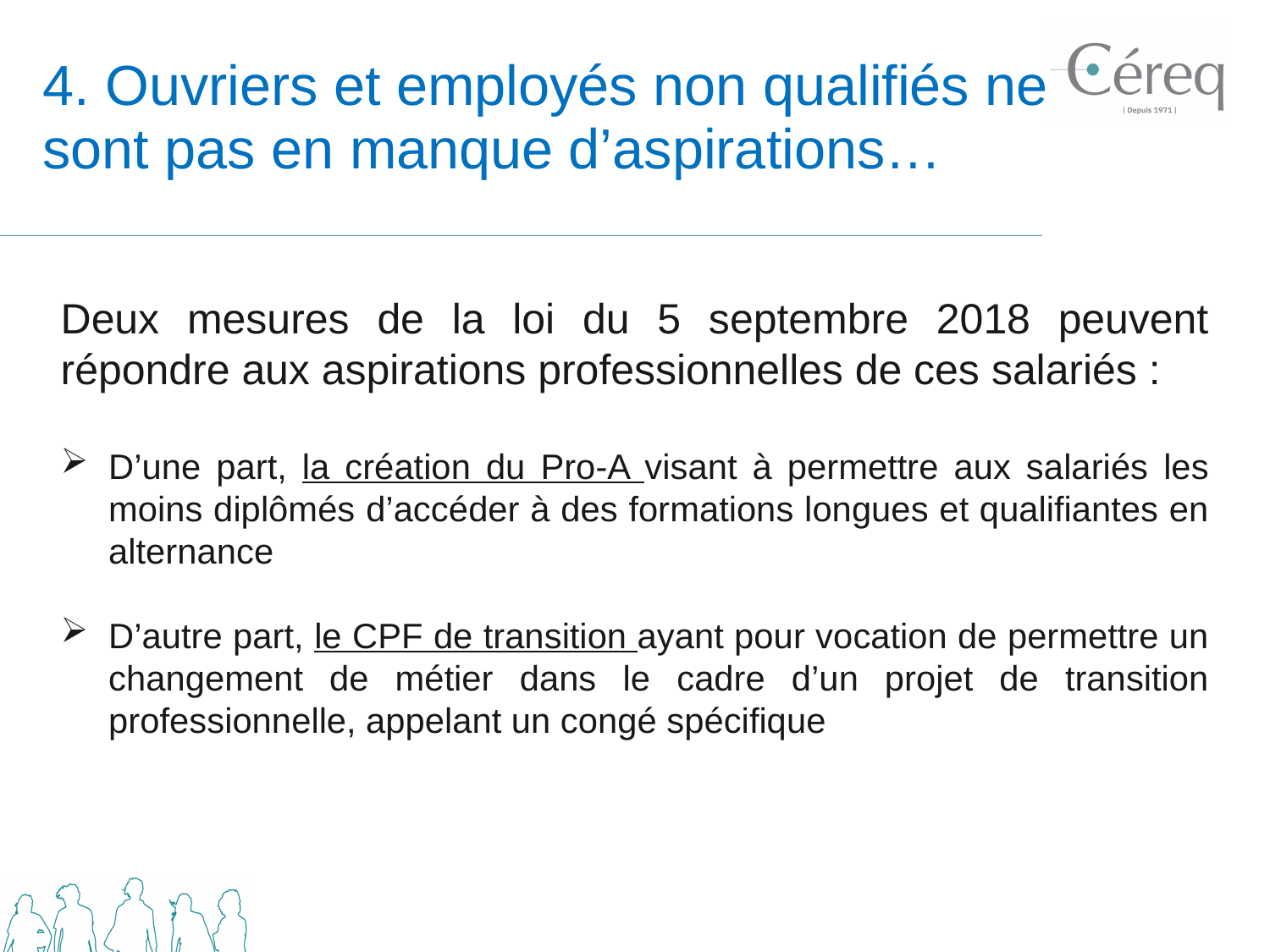

# 4. Ouvriers et employés non qualifiés ne sont pas en manque d’aspirations…
Deux mesures de la loi du 5 septembre 2018 peuvent répondre aux aspirations professionnelles de ces salariés :

D’une part, la création du Pro-A visant à permettre aux salariés les moins diplômés d’accéder à des formations longues et qualifiantes en alternance

D’autre part, le CPF de transition ayant pour vocation de permettre un changement de métier dans le cadre d’un projet de transition professionnelle, appelant un congé spécifique